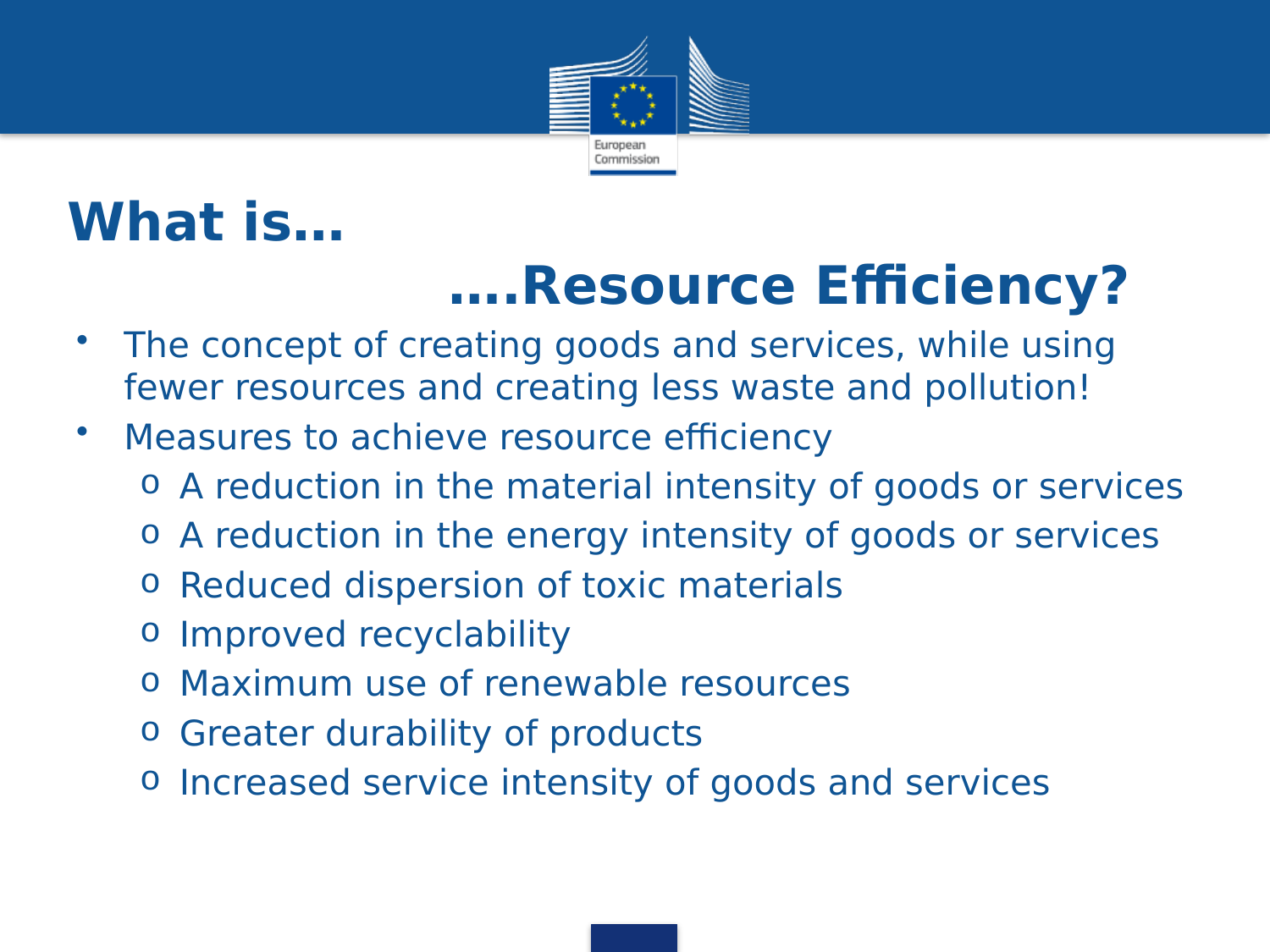

# What is… ….Resource Efficiency?
The concept of creating goods and services, while using fewer resources and creating less waste and pollution!
Measures to achieve resource efficiency
A reduction in the material intensity of goods or services
A reduction in the energy intensity of goods or services
Reduced dispersion of toxic materials
Improved recyclability
Maximum use of renewable resources
Greater durability of products
Increased service intensity of goods and services